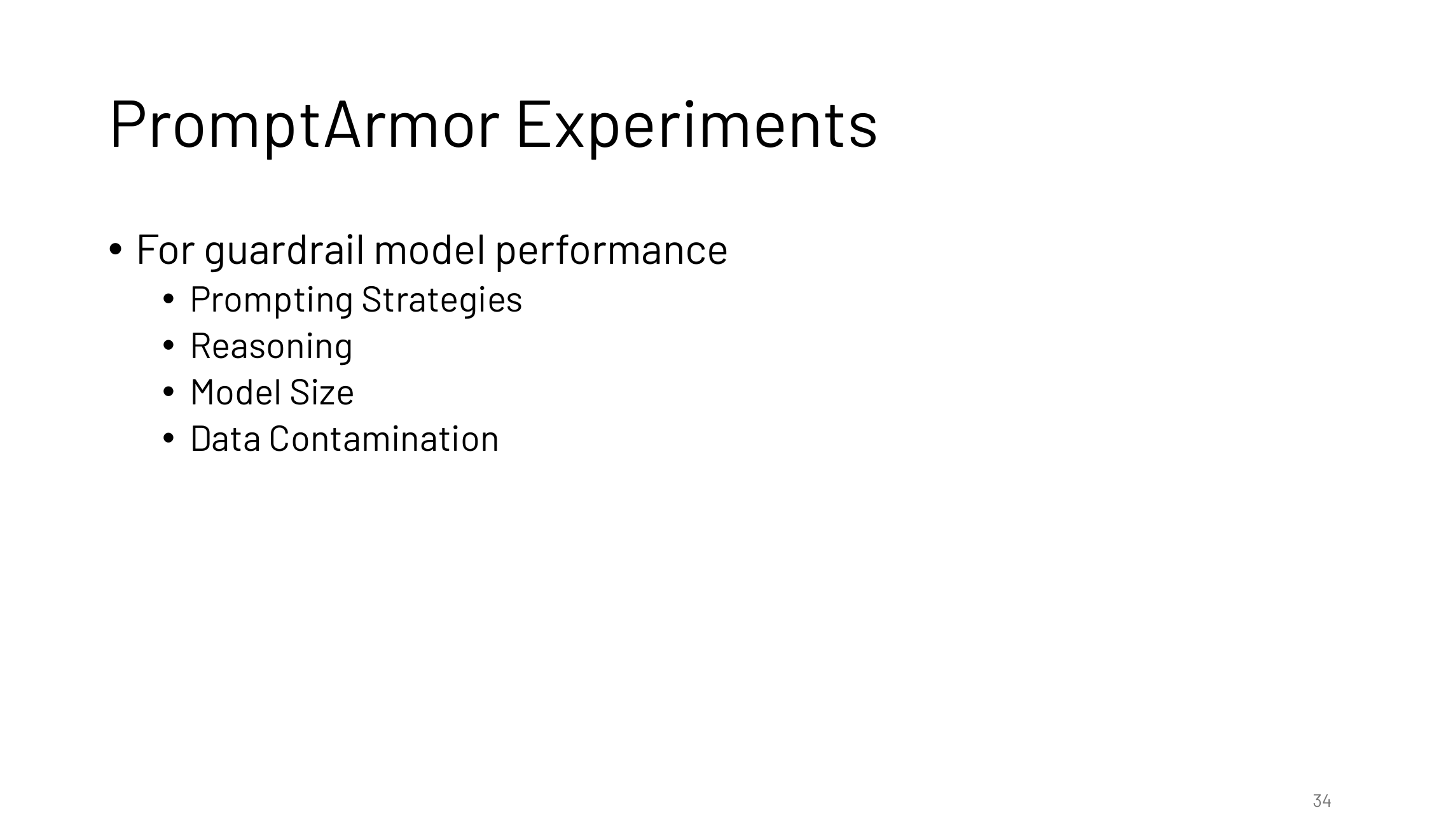

# PromptArmor Experiments
For guardrail model performance
Prompting Strategies
Reasoning
Model Size
Data Contamination
34